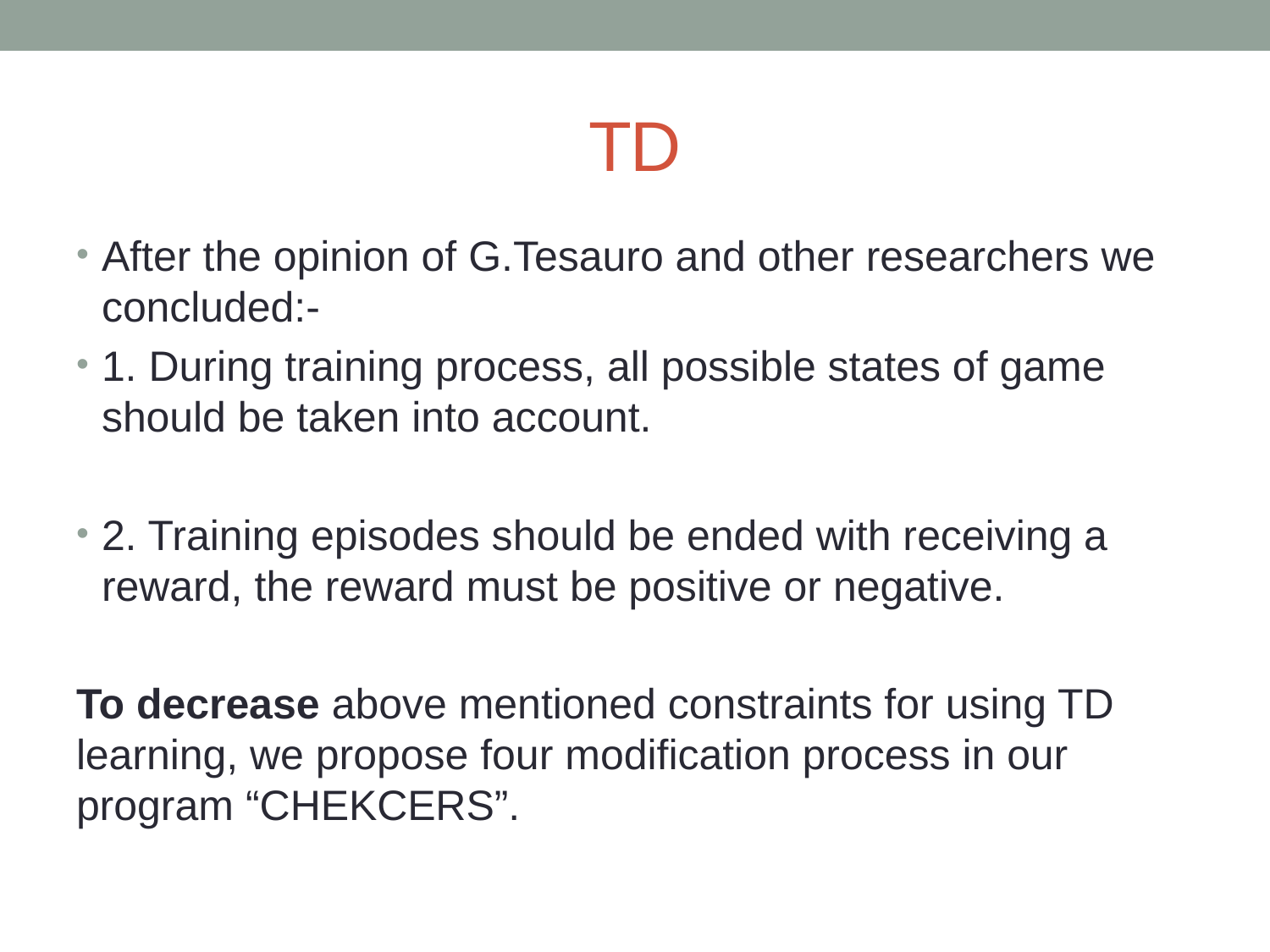

# TD
After the opinion of G.Tesauro and other researchers we concluded:-
1. During training process, all possible states of game should be taken into account.

2. Training episodes should be ended with receiving a reward, the reward must be positive or negative.

To decrease above mentioned constraints for using TD learning, we propose four modification process in our program “CHEKCERS”.